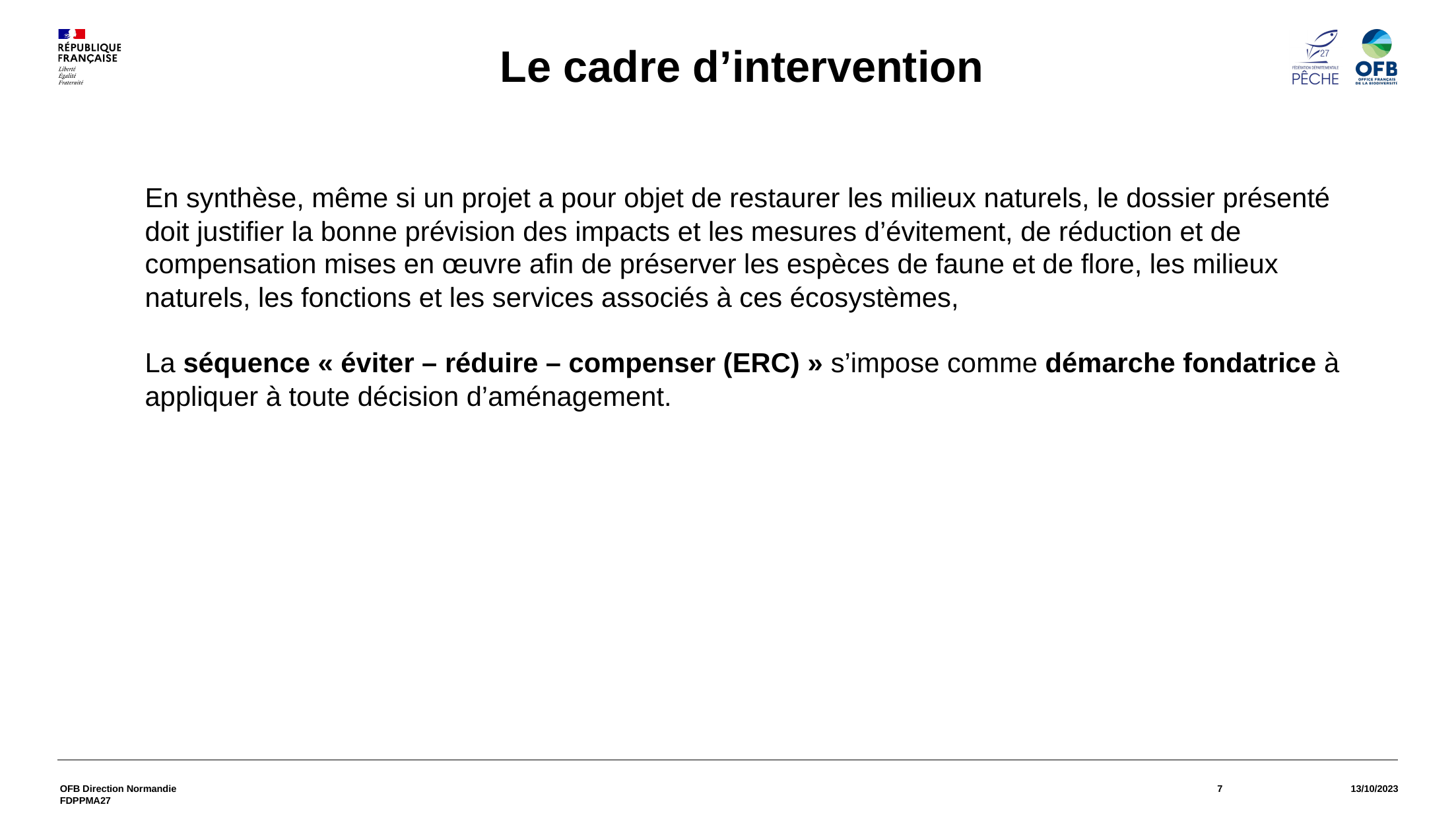

Le cadre d’intervention
En synthèse, même si un projet a pour objet de restaurer les milieux naturels, le dossier présenté doit justifier la bonne prévision des impacts et les mesures d’évitement, de réduction et de compensation mises en œuvre afin de préserver les espèces de faune et de flore, les milieux naturels, les fonctions et les services associés à ces écosystèmes,

La séquence « éviter – réduire – compenser (ERC) » s’impose comme démarche fondatrice à appliquer à toute décision d’aménagement.